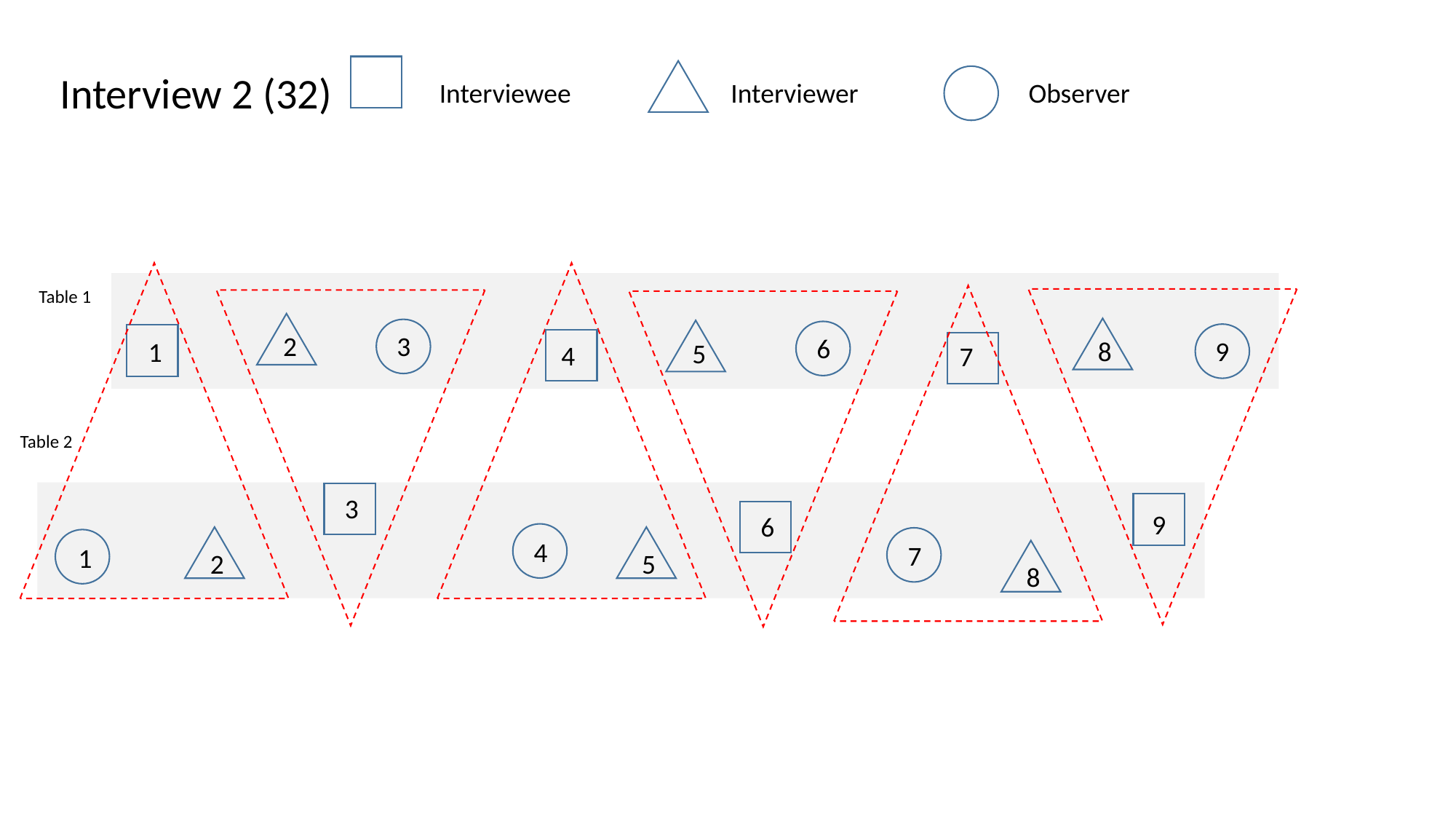

Interview 2 (32)

Interviewee
Interviewer
Observer

Table 1

3
2

6
9
8
1

5

4
7
Table 2

3

9
6

4
7
1

2
5
8